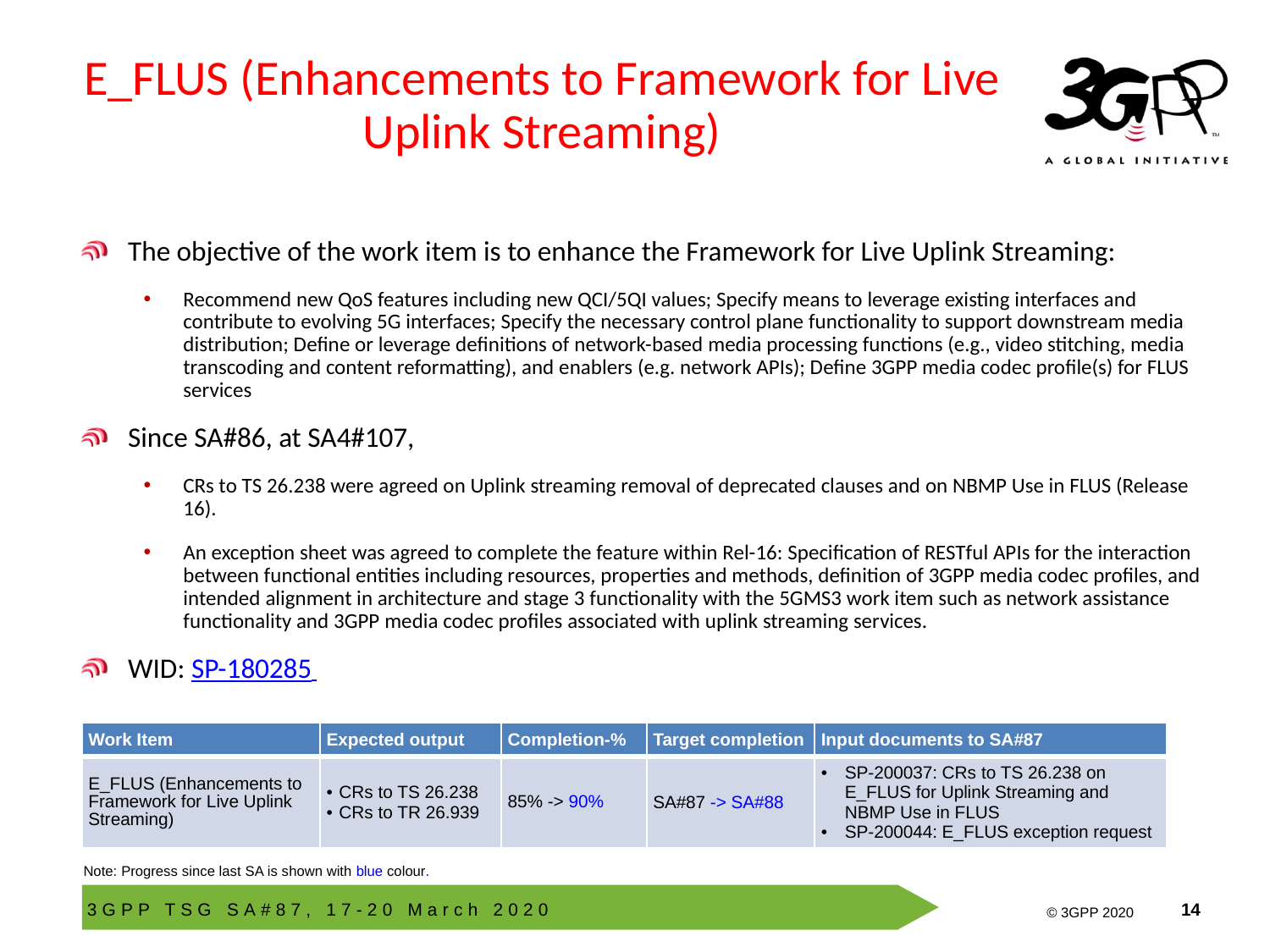

# E_FLUS (Enhancements to Framework for Live Uplink Streaming)
The objective of the work item is to enhance the Framework for Live Uplink Streaming:
Recommend new QoS features including new QCI/5QI values; Specify means to leverage existing interfaces and contribute to evolving 5G interfaces; Specify the necessary control plane functionality to support downstream media distribution; Define or leverage definitions of network-based media processing functions (e.g., video stitching, media transcoding and content reformatting), and enablers (e.g. network APIs); Define 3GPP media codec profile(s) for FLUS services
Since SA#86, at SA4#107,
CRs to TS 26.238 were agreed on Uplink streaming removal of deprecated clauses and on NBMP Use in FLUS (Release 16).
An exception sheet was agreed to complete the feature within Rel-16: Specification of RESTful APIs for the interaction between functional entities including resources, properties and methods, definition of 3GPP media codec profiles, and intended alignment in architecture and stage 3 functionality with the 5GMS3 work item such as network assistance functionality and 3GPP media codec profiles associated with uplink streaming services.
WID: SP-180285

| Work Item | Expected output | Completion-% | Target completion | Input documents to SA#87 |
| --- | --- | --- | --- | --- |
| E\_FLUS (Enhancements to Framework for Live Uplink Streaming) | CRs to TS 26.238 CRs to TR 26.939 | 85% -> 90% | SA#87 -> SA#88 | SP-200037: CRs to TS 26.238 on E\_FLUS for Uplink Streaming and NBMP Use in FLUS SP-200044: E\_FLUS exception request |
Note: Progress since last SA is shown with blue colour.